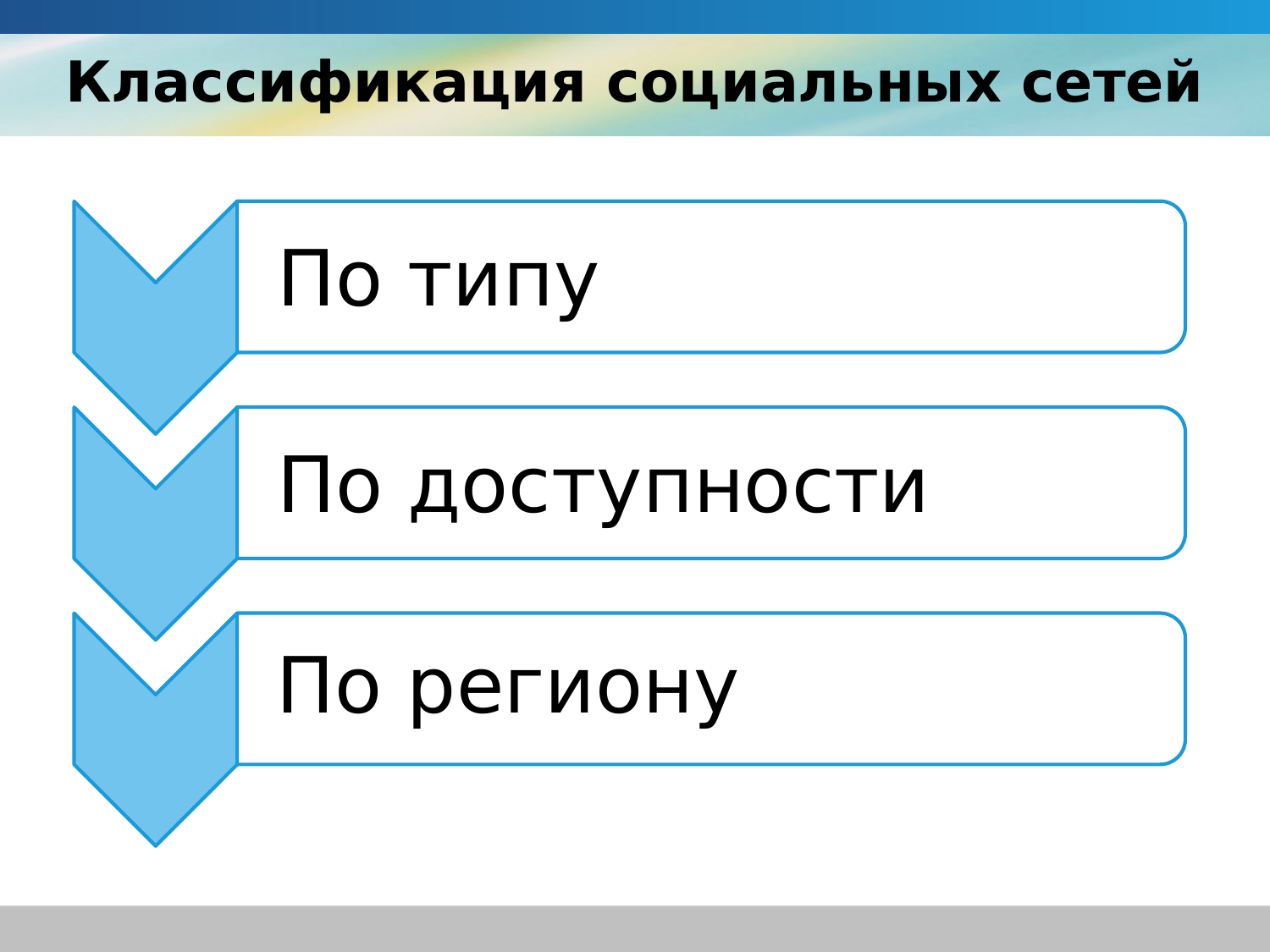

# Классификация социальных сетей

По типу

По доступности
По региону